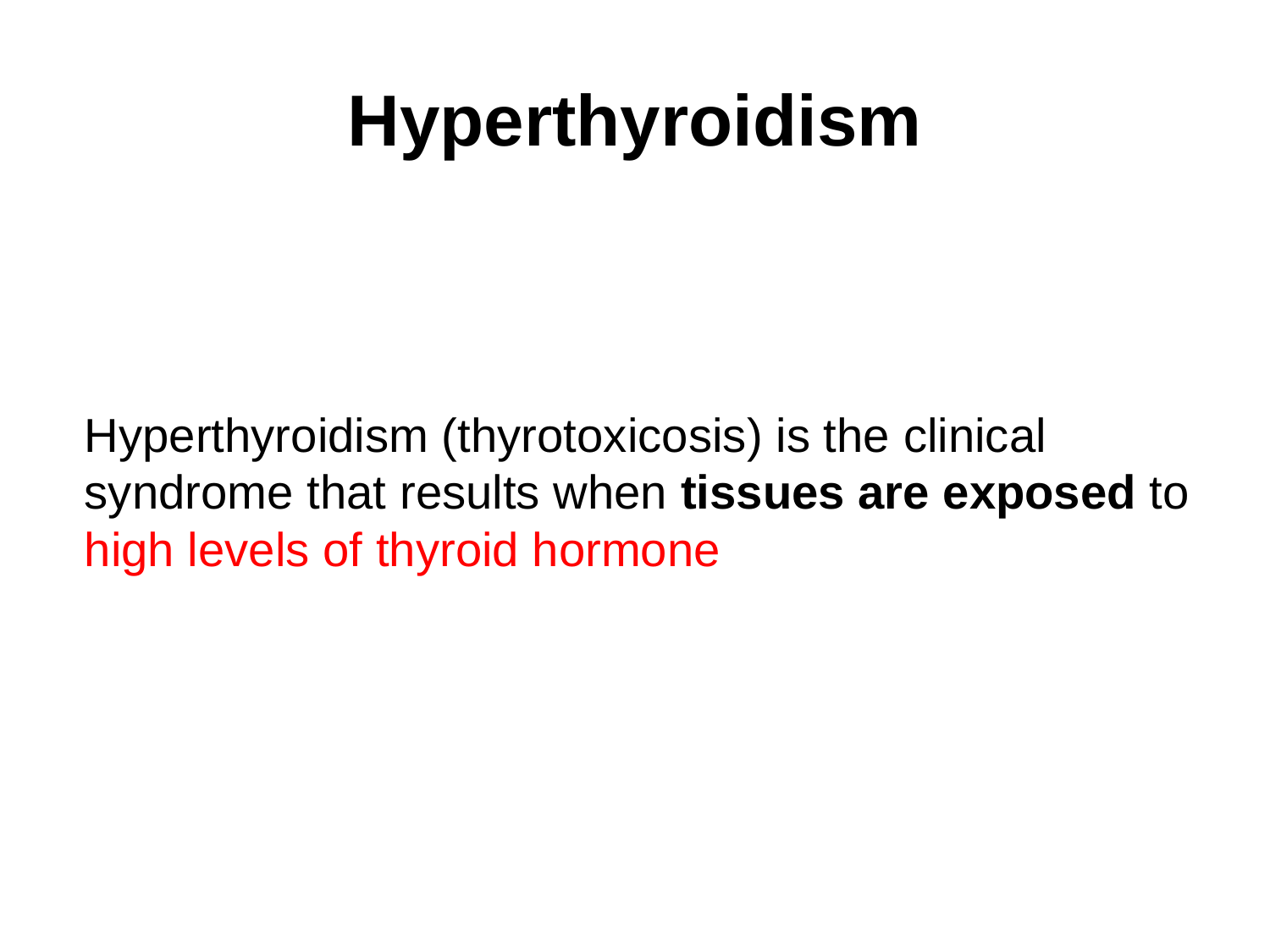

# Hyperthyroidism

Hyperthyroidism (thyrotoxicosis) is the clinical syndrome that results when tissues are exposed to high levels of thyroid hormone